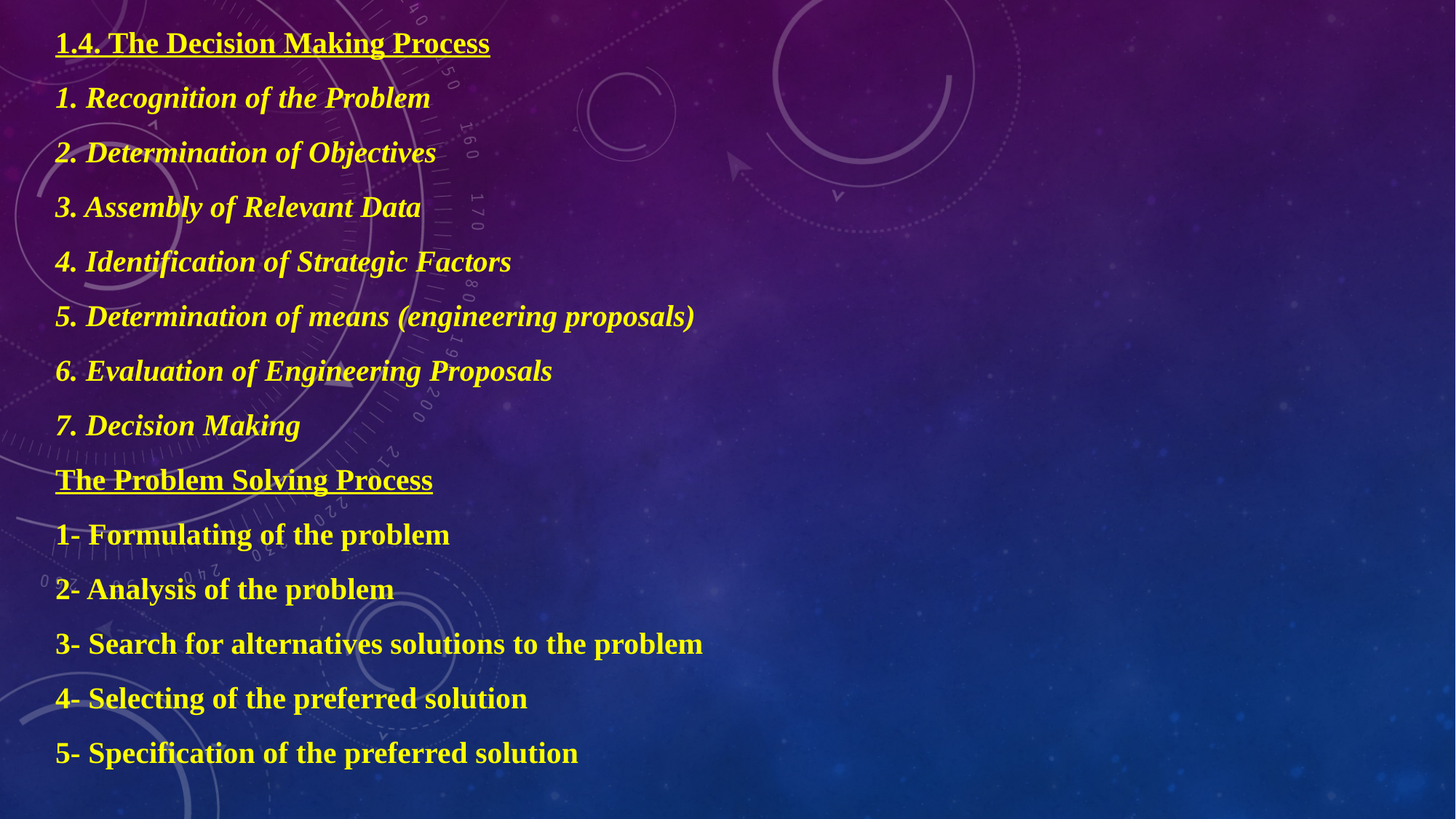

1.4. The Decision Making Process
1. Recognition of the Problem
2. Determination of Objectives
3. Assembly of Relevant Data
4. Identification of Strategic Factors
5. Determination of means (engineering proposals)
6. Evaluation of Engineering Proposals
7. Decision Making
The Problem Solving Process
1- Formulating of the problem
2- Analysis of the problem
3- Search for alternatives solutions to the problem
4- Selecting of the preferred solution
5- Specification of the preferred solution